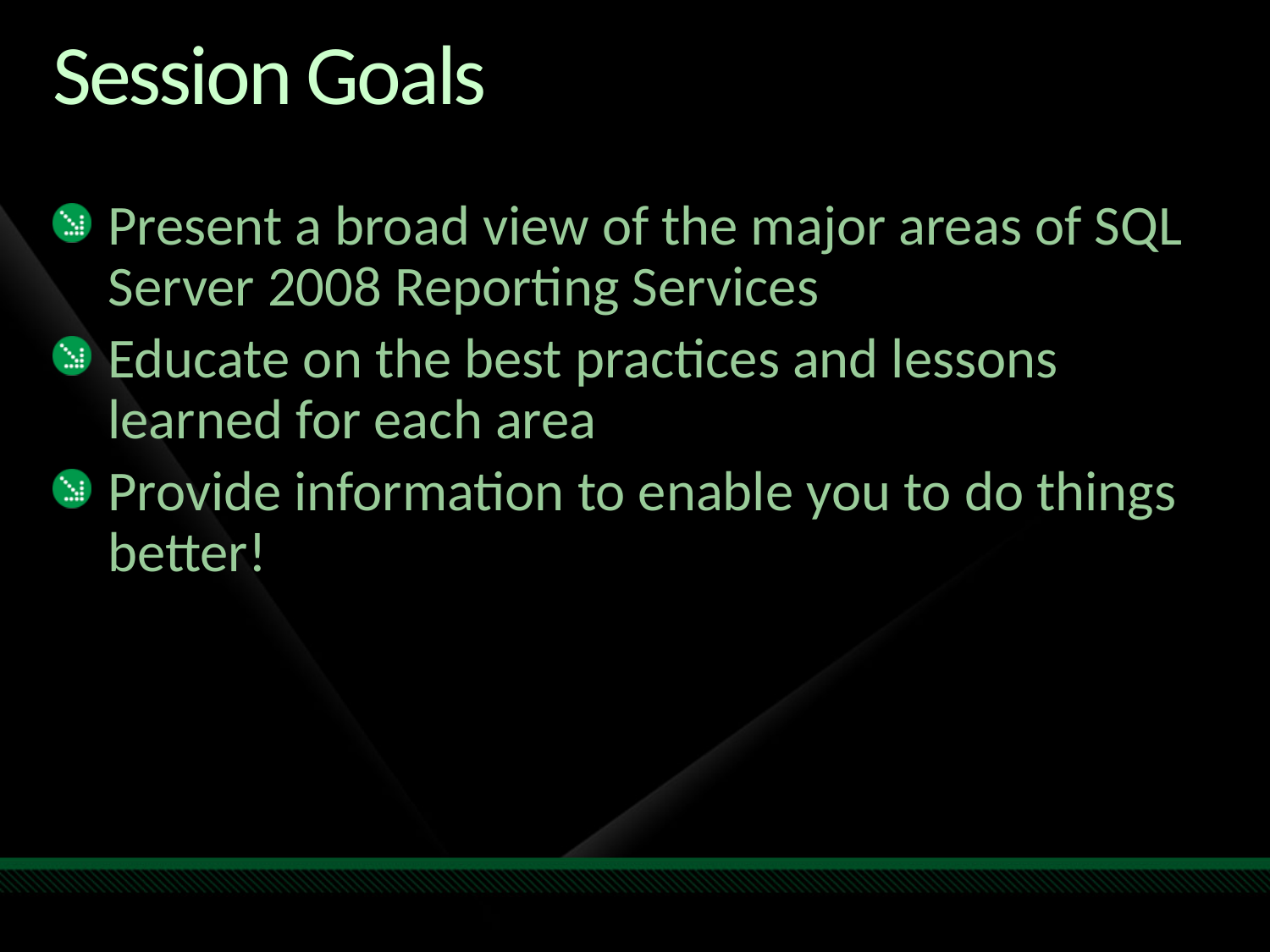

# Session Goals
Present a broad view of the major areas of SQL Server 2008 Reporting Services
Educate on the best practices and lessons learned for each area
Provide information to enable you to do things better!